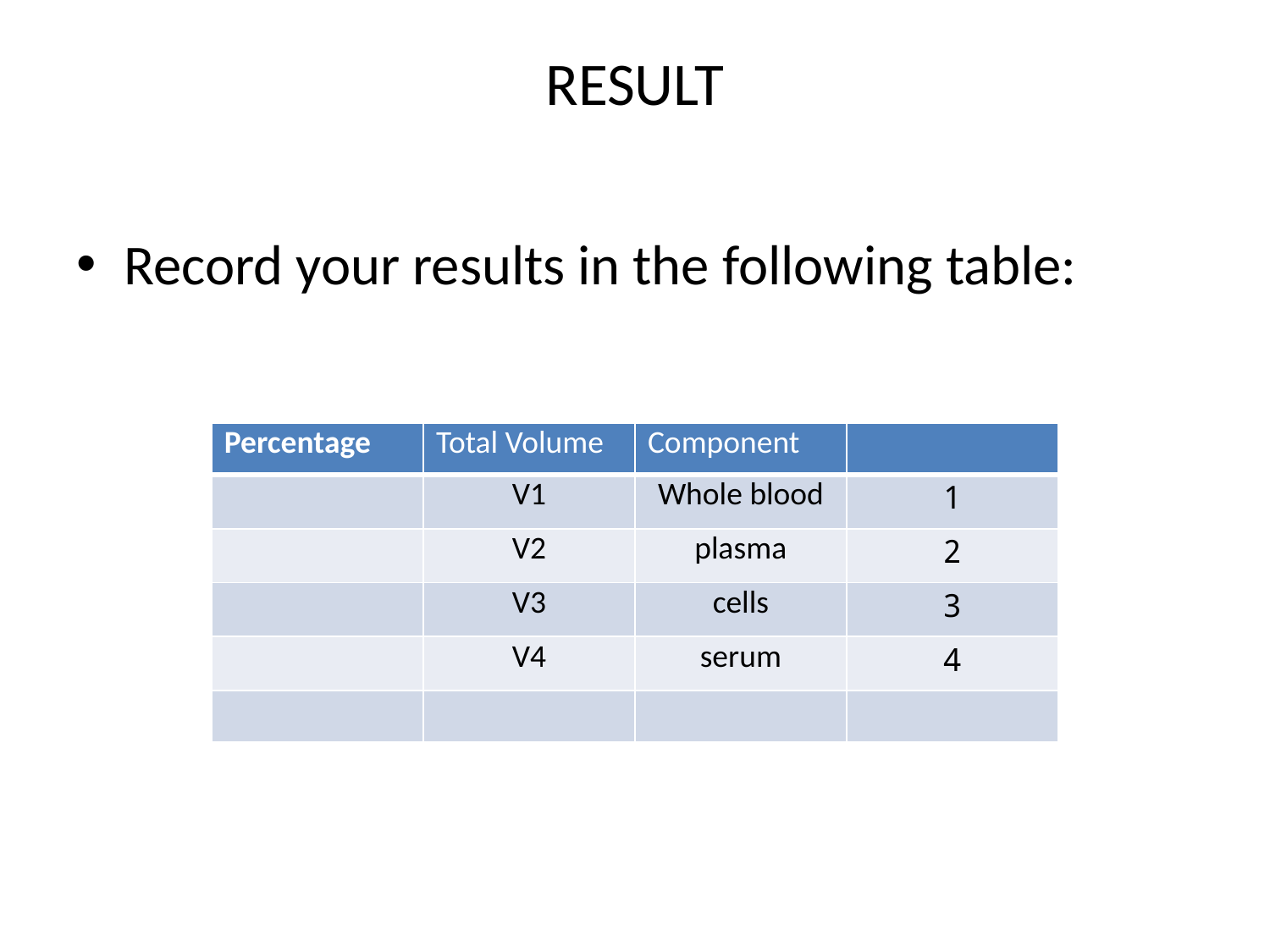

# RESULT
Record your results in the following table:

| Percentage | Total Volume | Component |  |
| --- | --- | --- | --- |
|  | V1 | Whole blood | 1 |
|  | V2 | plasma | 2 |
|  | V3 | cells | 3 |
|  | V4 | serum | 4 |
|  |  |  |  |